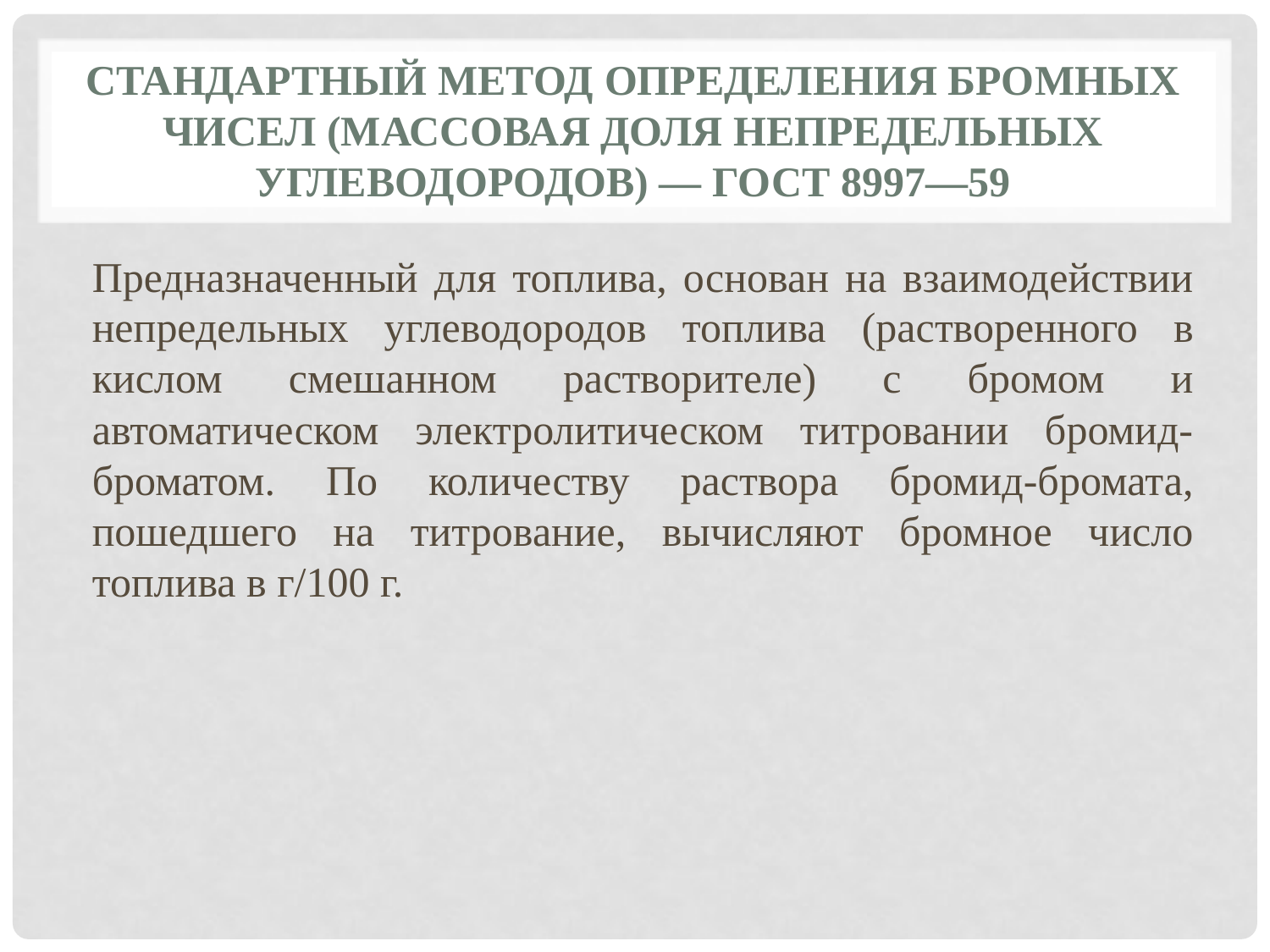

# Стандартный метод определения бромных чисел (массовая доля непредельных углеводородов) — ГОСТ 8997—59
Предназначенный для топлива, основан на взаимодействии непредельных углеводородов топлива (растворенного в кислом смешанном растворителе) с бромом и автоматическом электролитическом титровании бромид-броматом. По количеству раствора бромид-бромата, пошедшего на титрование, вычисляют бромное число топлива в г/100 г.